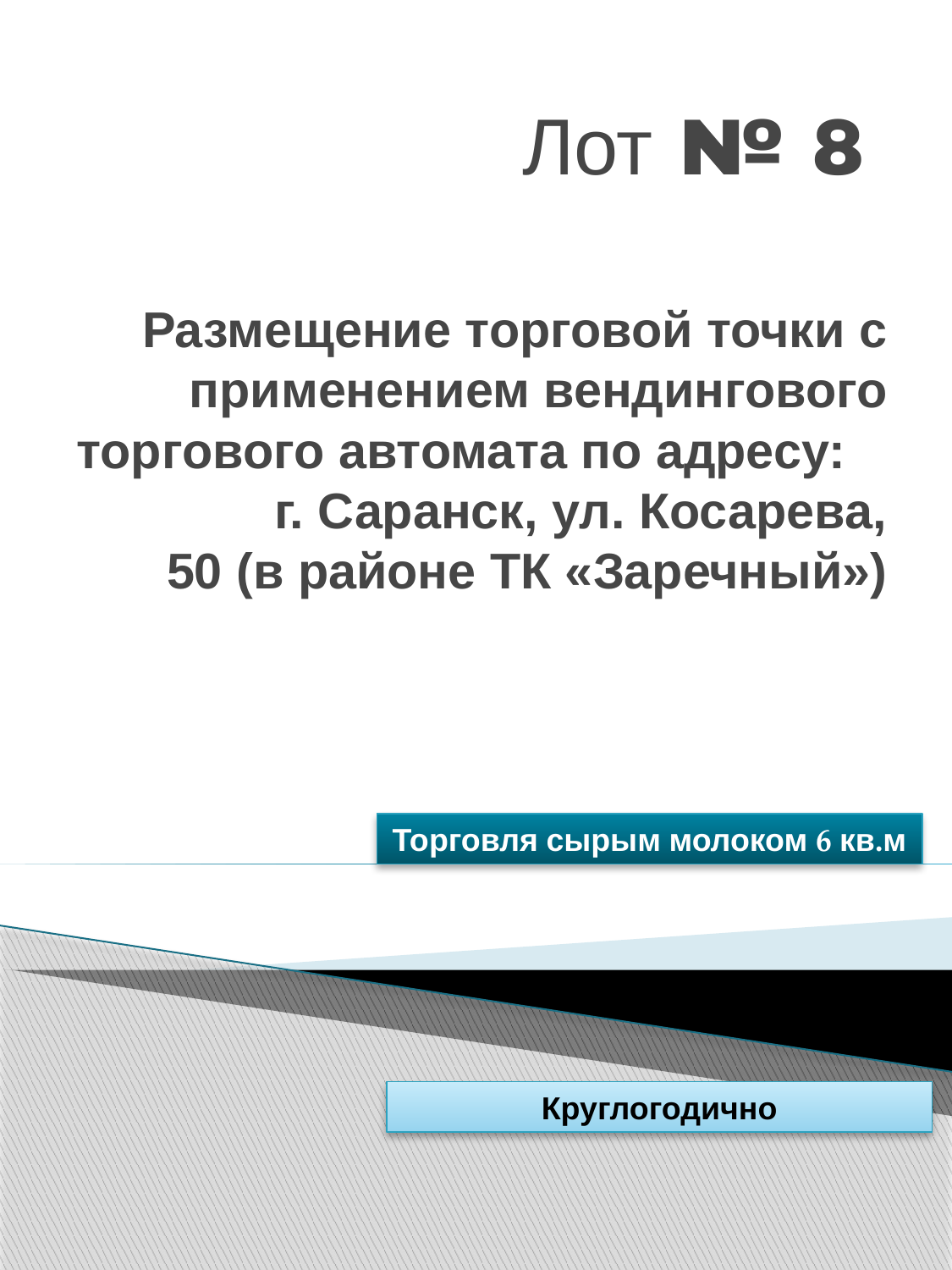

Лот № 8
# Размещение торговой точки с применением вендингового торгового автомата по адресу:                 г. Саранск, ул. Косарева, 50 (в районе ТК «Заречный»)
Торговля сырым молоком 6 кв.м
Круглогодично